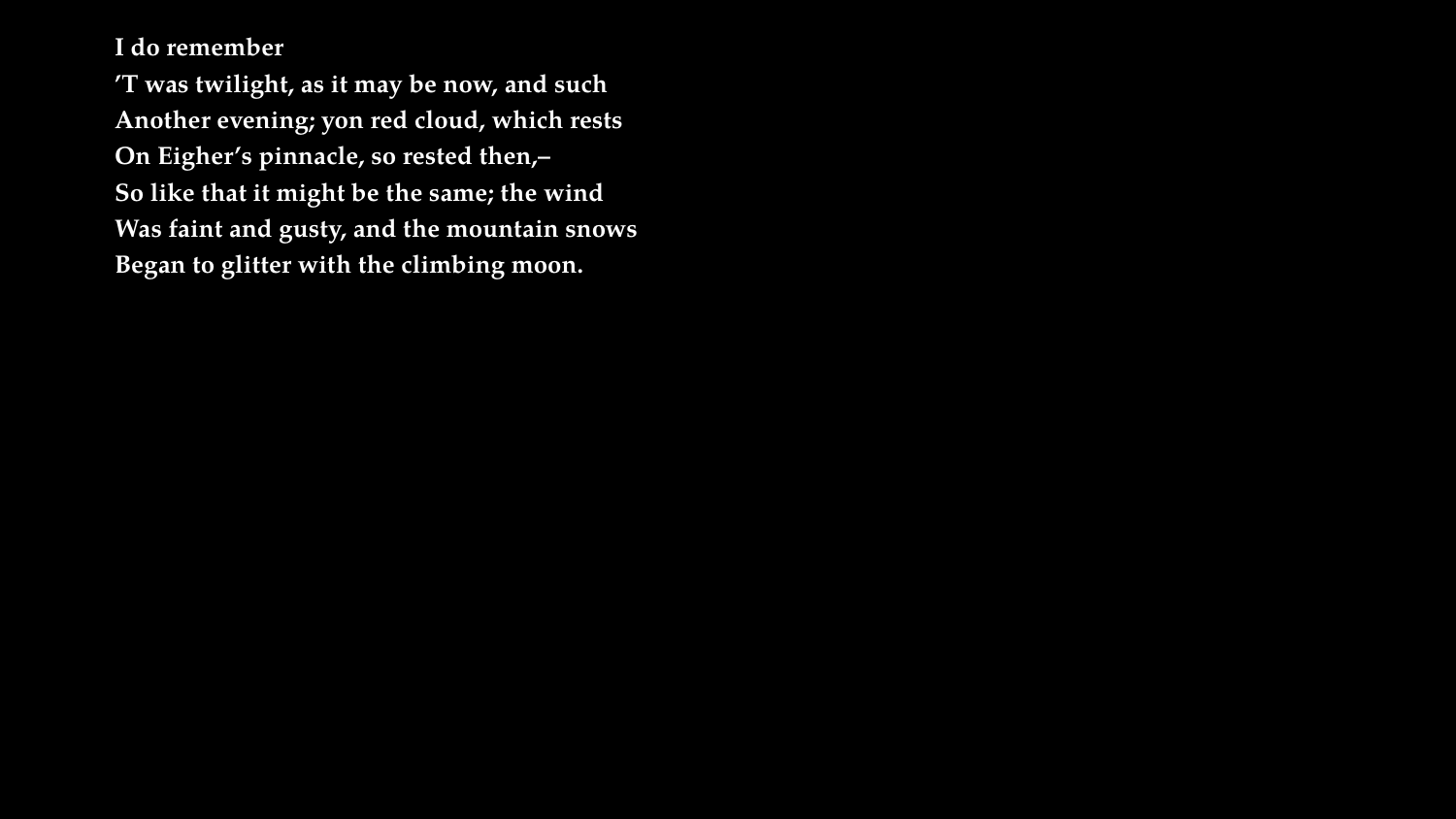

# I do remember ’T was twilight, as it may be now, and such Another evening; yon red cloud, which rests On Eigher’s pinnacle, so rested then,– So like that it might be the same; the wind Was faint and gusty, and the mountain snows Began to glitter with the climbing moon.